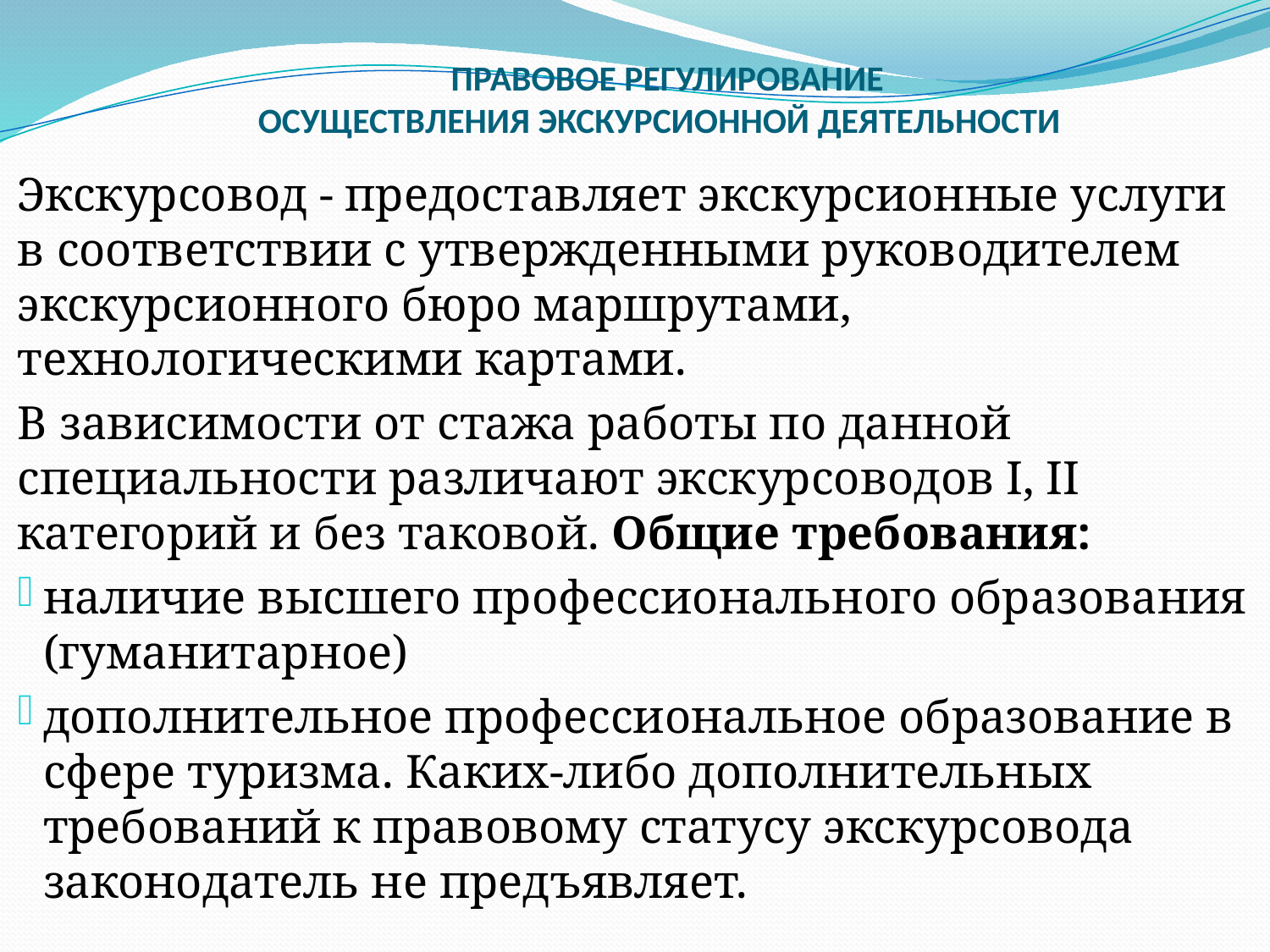

ПРАВОВОЕ РЕГУЛИРОВАНИЕ
ОСУЩЕСТВЛЕНИЯ ЭКСКУРСИОННОЙ ДЕЯТЕЛЬНОСТИ
Экскурсовод - предоставляет экскурсионные услуги в соответствии с утвержденными руководителем экскурсионного бюро маршрутами, технологическими картами.
В зависимости от стажа работы по данной специальности различают экскурсоводов I, II категорий и без таковой. Общие требования:
наличие высшего профессионального образования (гуманитарное)
дополнительное профессиональное образование в сфере туризма. Каких-либо дополнительных требований к правовому статусу экскурсовода законодатель не предъявляет.